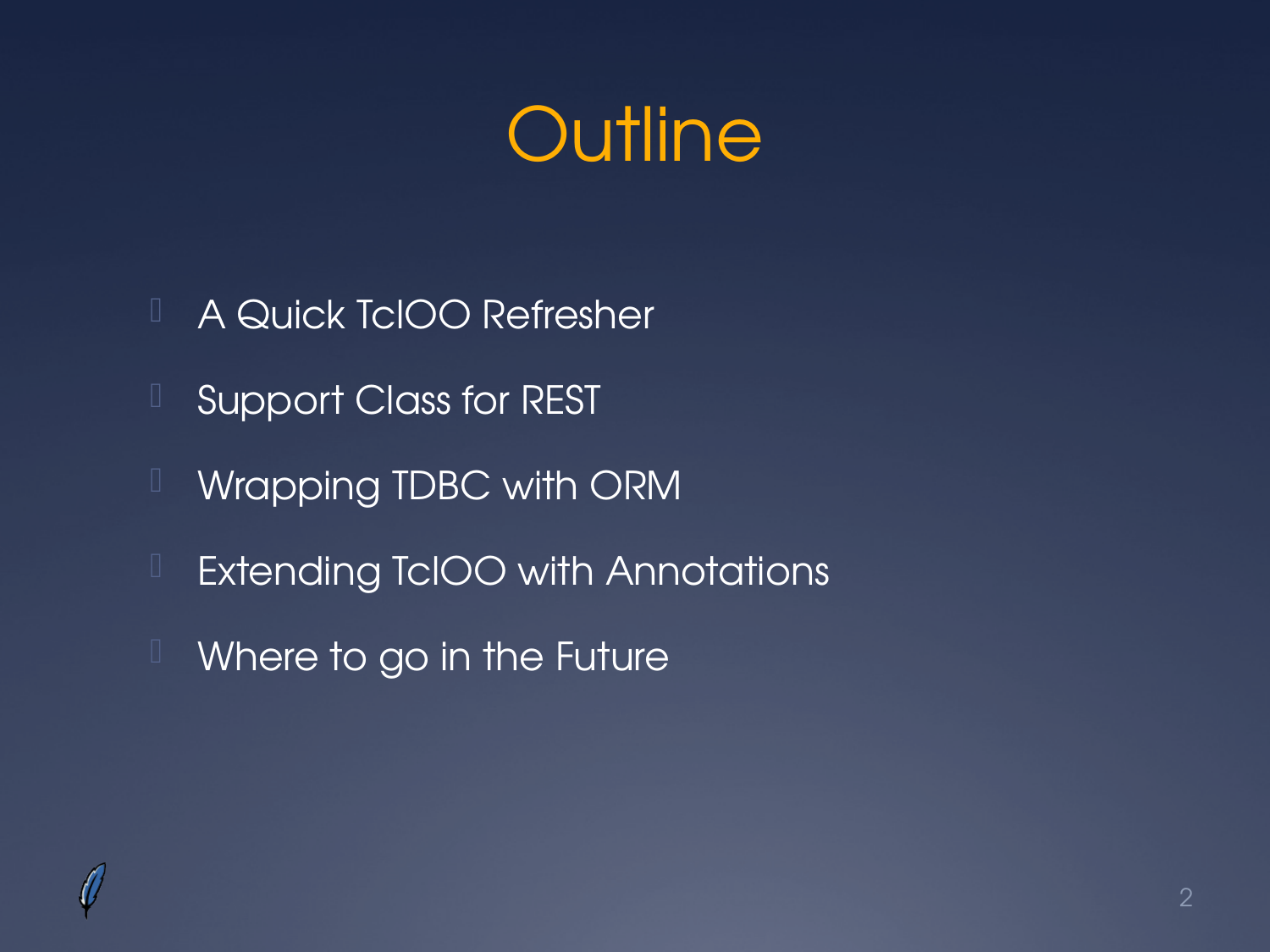

# Outline
A Quick TclOO Refresher
Support Class for REST
Wrapping TDBC with ORM
Extending TclOO with Annotations
Where to go in the Future
2